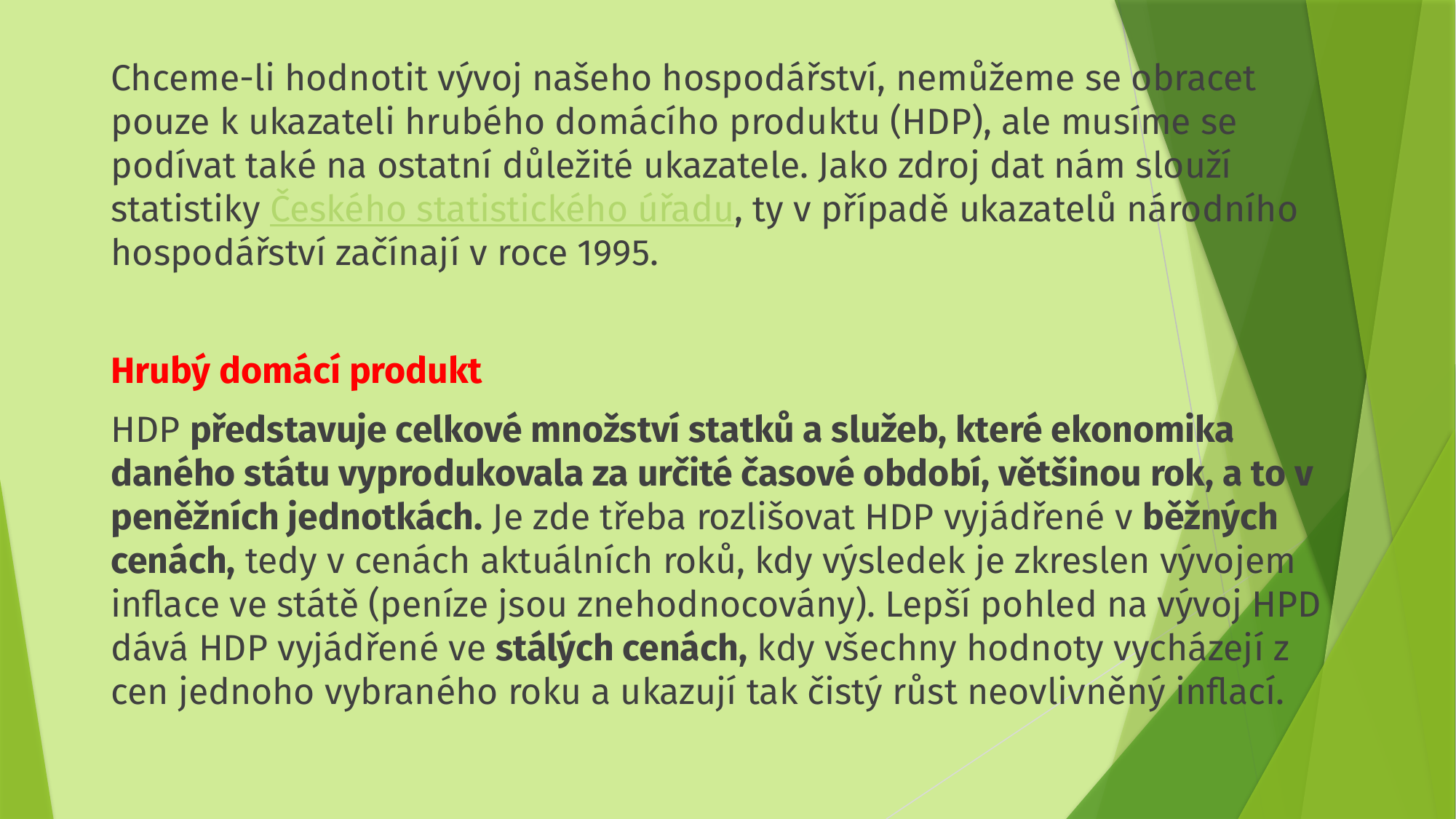

Chceme-li hodnotit vývoj našeho hospodářství, nemůžeme se obracet pouze k ukazateli hrubého domácího produktu (HDP), ale musíme se podívat také na ostatní důležité ukazatele. Jako zdroj dat nám slouží statistiky Českého statistického úřadu, ty v případě ukazatelů národního hospodářství začínají v roce 1995.

Hrubý domácí produkt
HDP představuje celkové množství statků a služeb, které ekonomika daného státu vyprodukovala za určité časové období, většinou rok, a to v peněžních jednotkách. Je zde třeba rozlišovat HDP vyjádřené v běžných cenách, tedy v cenách aktuálních roků, kdy výsledek je zkreslen vývojem inflace ve státě (peníze jsou znehodnocovány). Lepší pohled na vývoj HPD dává HDP vyjádřené ve stálých cenách, kdy všechny hodnoty vycházejí z cen jednoho vybraného roku a ukazují tak čistý růst neovlivněný inflací.